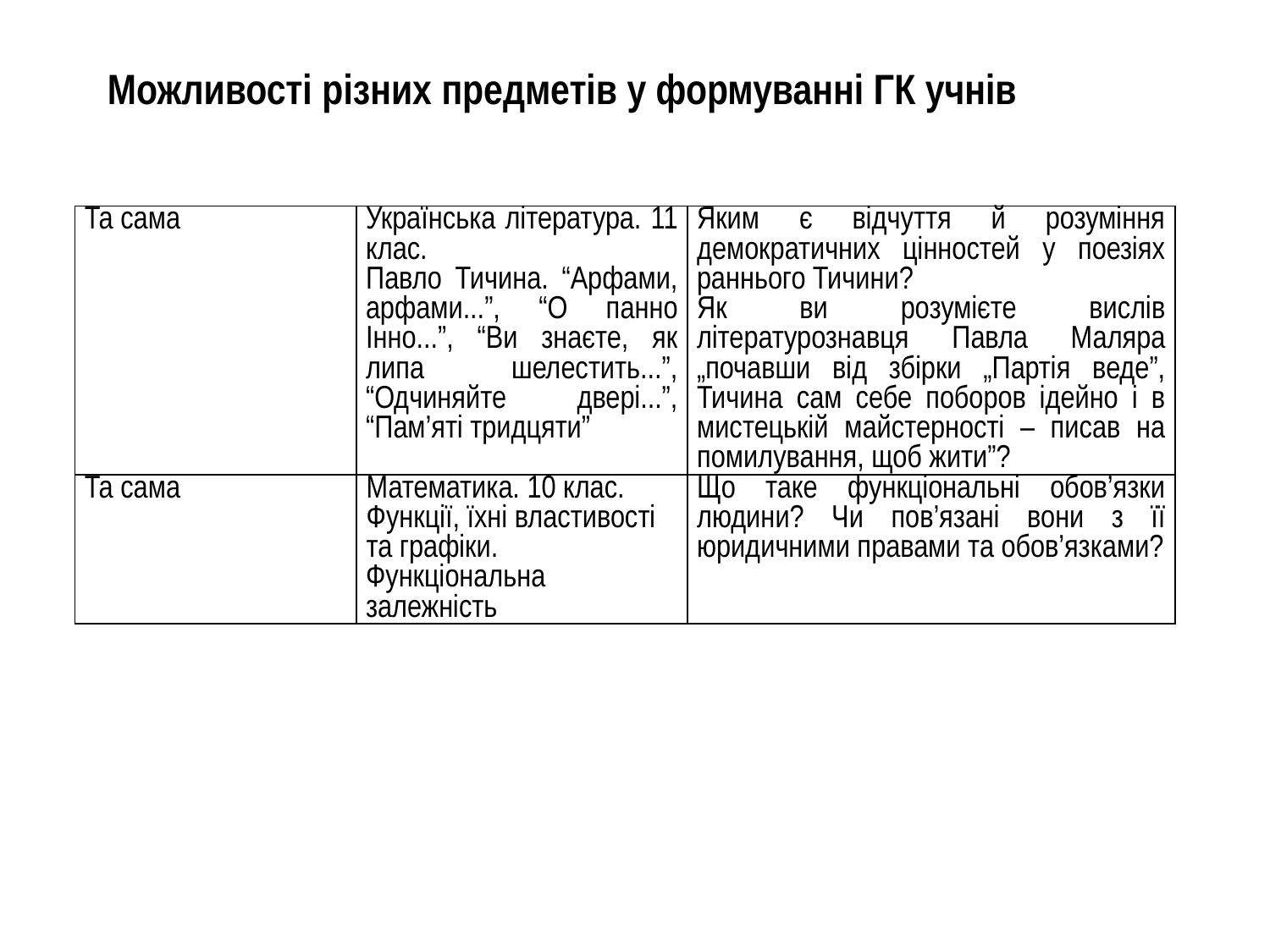

Можливості різних предметів у формуванні ГК учнів
| Та сама | Українська література. 11 клас. Павло Тичина. “Арфами, арфами...”, “О панно Інно...”, “Ви знаєте, як липа шелестить...”, “Одчиняйте двері...”, “Пам’яті тридцяти” | Яким є відчуття й розуміння демократичних цінностей у поезіях раннього Тичини? Як ви розумієте вислів літературознавця Павла Маляра „почавши від збірки „Партія веде”, Тичина сам себе поборов ідейно і в мистецькій майстерності – писав на помилування, щоб жити”? |
| --- | --- | --- |
| Та сама | Математика. 10 клас. Функції, їхні властивості та графіки. Функціональна залежність | Що таке функціональні обов’язки людини? Чи пов’язані вони з її юридичними правами та обов’язками? |